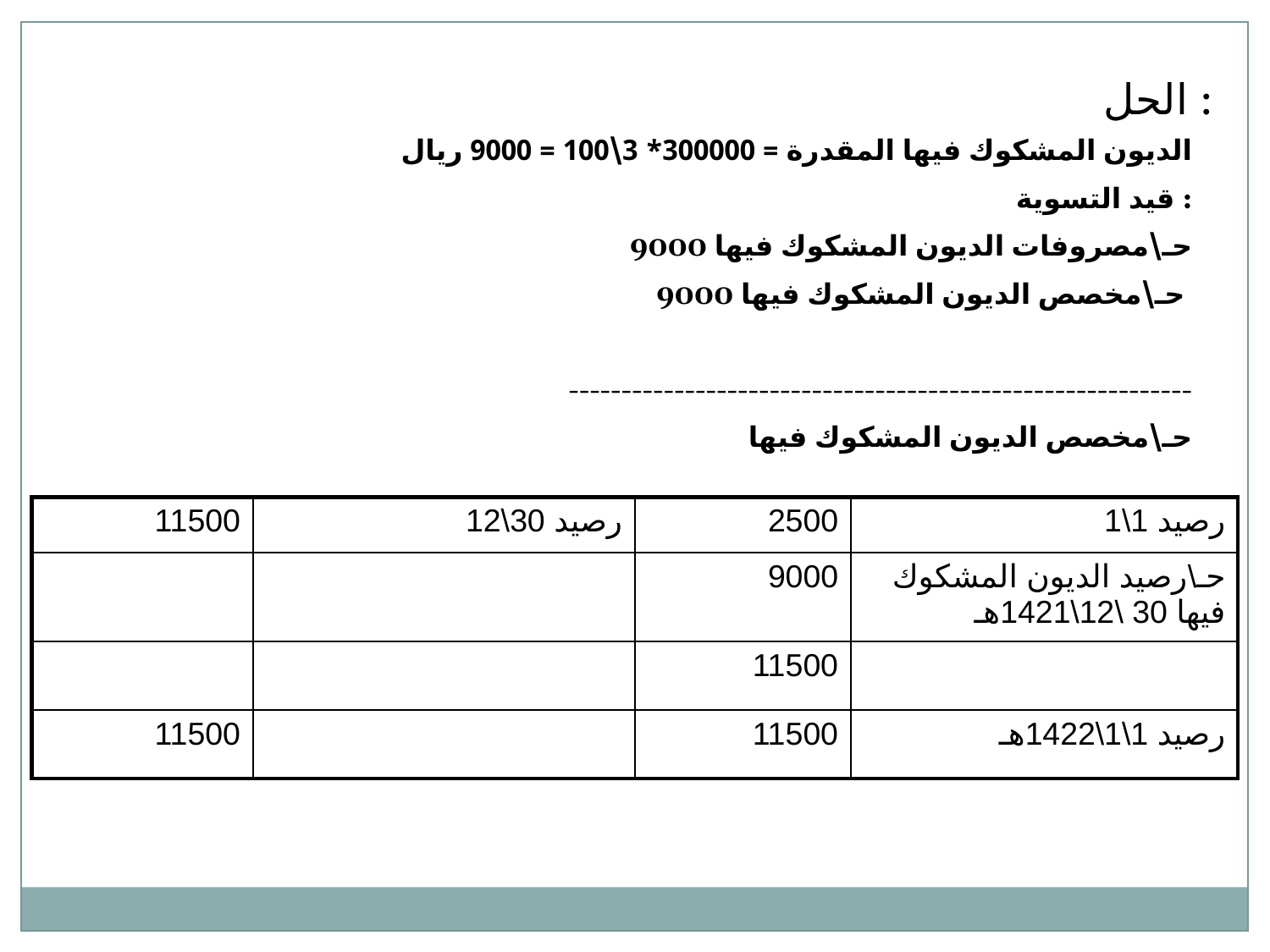

الحل :
الديون المشكوك فيها المقدرة = 300000* 3\100 = 9000 ريال
قيد التسوية :
9000 حـ\مصروفات الديون المشكوك فيها
             9000 حـ\مخصص الديون المشكوك فيها

-----------------------------------------------------------
                                             حـ\مخصص الديون المشكوك فيها

| 11500 | رصيد 30\12 | 2500 | رصيد 1\1 |
| --- | --- | --- | --- |
|  |  | 9000 | حـ\رصيد الديون المشكوك فيها 30 \12\1421هـ |
|  |  | 11500 |  |
| 11500 |  | 11500 | رصيد 1\1\1422هـ |